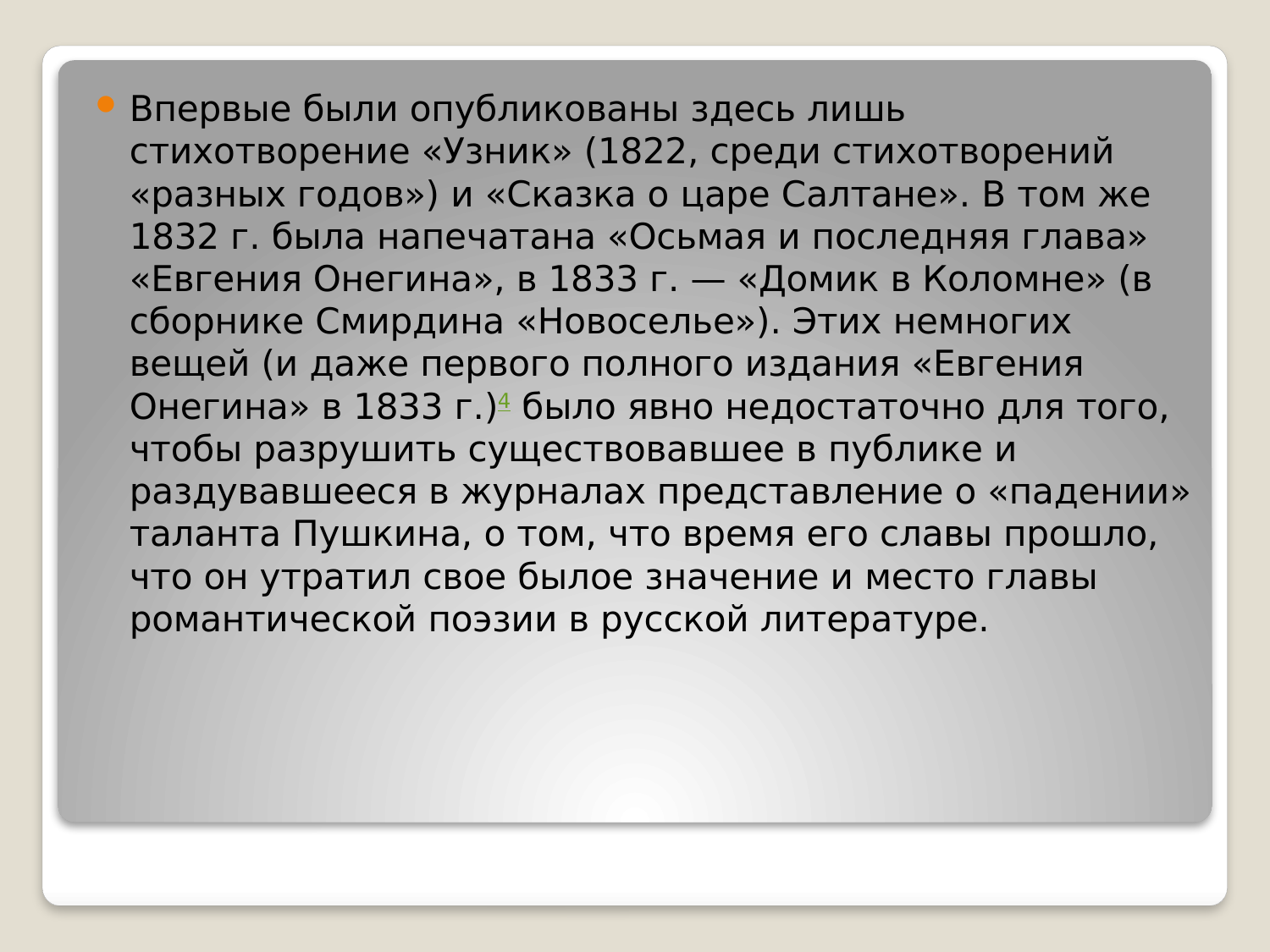

Впервые были опубликованы здесь лишь стихотворение «Узник» (1822, среди стихотворений «разных годов») и «Сказка о царе Салтане». В том же 1832 г. была напечатана «Осьмая и последняя глава» «Евгения Онегина», в 1833 г. — «Домик в Коломне» (в сборнике Смирдина «Новоселье»). Этих немногих вещей (и даже первого полного издания «Евгения Онегина» в 1833 г.)4 было явно недостаточно для того, чтобы разрушить существовавшее в публике и раздувавшееся в журналах представление о «падении» таланта Пушкина, о том, что время его славы прошло, что он утратил свое былое значение и место главы романтической поэзии в русской литературе.
#